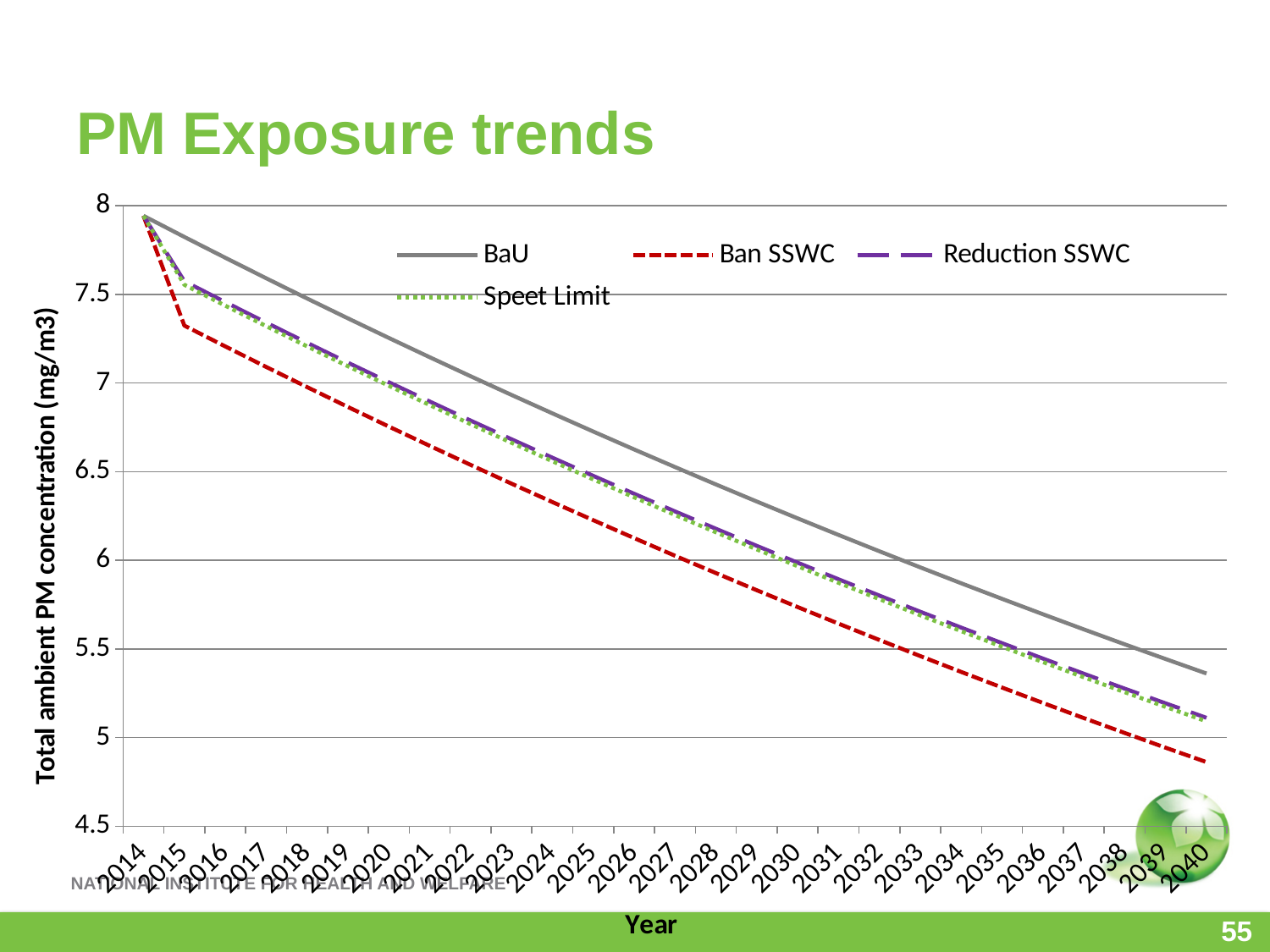

# PM Exposure trends

### Chart

| Category |  |  |  |  |
|---|---|---|---|---|
| 2014 | 7.942687334576856 | 7.942687334576856 | 7.942687334576856 | 7.942687334576856 |
| 2015 | 7.823547024558203 | 7.323547024558203 | 7.573547024558203 | 7.553547024558203 |
| 2016 | 7.70619381918983 | 7.20619381918983 | 7.45619381918983 | 7.43619381918983 |
| 2017 | 7.590600911901982 | 7.090600911901982 | 7.340600911901982 | 7.320600911901982 |
| 2018 | 7.476741898223452 | 6.976741898223452 | 7.226741898223452 | 7.206741898223452 |
| 2019 | 7.3645907697501 | 6.8645907697501 | 7.1145907697501 | 7.0945907697501 |
| 2020 | 7.254121908203849 | 6.754121908203849 | 7.004121908203849 | 6.984121908203848 |
| 2021 | 7.145310079580791 | 6.645310079580791 | 6.895310079580791 | 6.875310079580791 |
| 2022 | 7.038130428387079 | 6.538130428387079 | 6.788130428387079 | 6.76813042838708 |
| 2023 | 6.932558471961273 | 6.432558471961273 | 6.682558471961273 | 6.6625584719612725 |
| 2024 | 6.8285700948818535 | 6.3285700948818535 | 6.5785700948818535 | 6.558570094881853 |
| 2025 | 6.726141543458626 | 6.226141543458626 | 6.476141543458626 | 6.456141543458626 |
| 2026 | 6.625249420306746 | 6.125249420306746 | 6.375249420306746 | 6.355249420306746 |
| 2027 | 6.525870679002145 | 6.025870679002145 | 6.275870679002145 | 6.255870679002145 |
| 2028 | 6.427982618817112 | 5.927982618817112 | 6.177982618817112 | 6.157982618817112 |
| 2029 | 6.3315628795348555 | 5.8315628795348555 | 6.0815628795348555 | 6.061562879534856 |
| 2030 | 6.236589436341832 | 5.736589436341832 | 5.986589436341832 | 5.966589436341833 |
| 2031 | 6.143040594796705 | 5.643040594796705 | 5.893040594796705 | 5.873040594796706 |
| 2032 | 6.050894985874755 | 5.550894985874755 | 5.800894985874755 | 5.780894985874754 |
| 2033 | 5.960131561086634 | 5.460131561086634 | 5.710131561086634 | 5.690131561086634 |
| 2034 | 5.8707295876703345 | 5.3707295876703345 | 5.6207295876703345 | 5.600729587670335 |
| 2035 | 5.7826686438552795 | 5.2826686438552795 | 5.5326686438552795 | 5.51266864385528 |
| 2036 | 5.695928614197451 | 5.195928614197451 | 5.445928614197451 | 5.425928614197451 |
| 2037 | 5.610489684984489 | 5.110489684984489 | 5.360489684984489 | 5.3404896849844885 |
| 2038 | 5.526332339709722 | 5.026332339709722 | 5.276332339709722 | 5.256332339709722 |
| 2039 | 5.443437354614076 | 4.943437354614076 | 5.193437354614076 | 5.173437354614077 |
| 2040 | 5.361785794294865 | 4.861785794294865 | 5.111785794294865 | 5.091785794294864 |
55